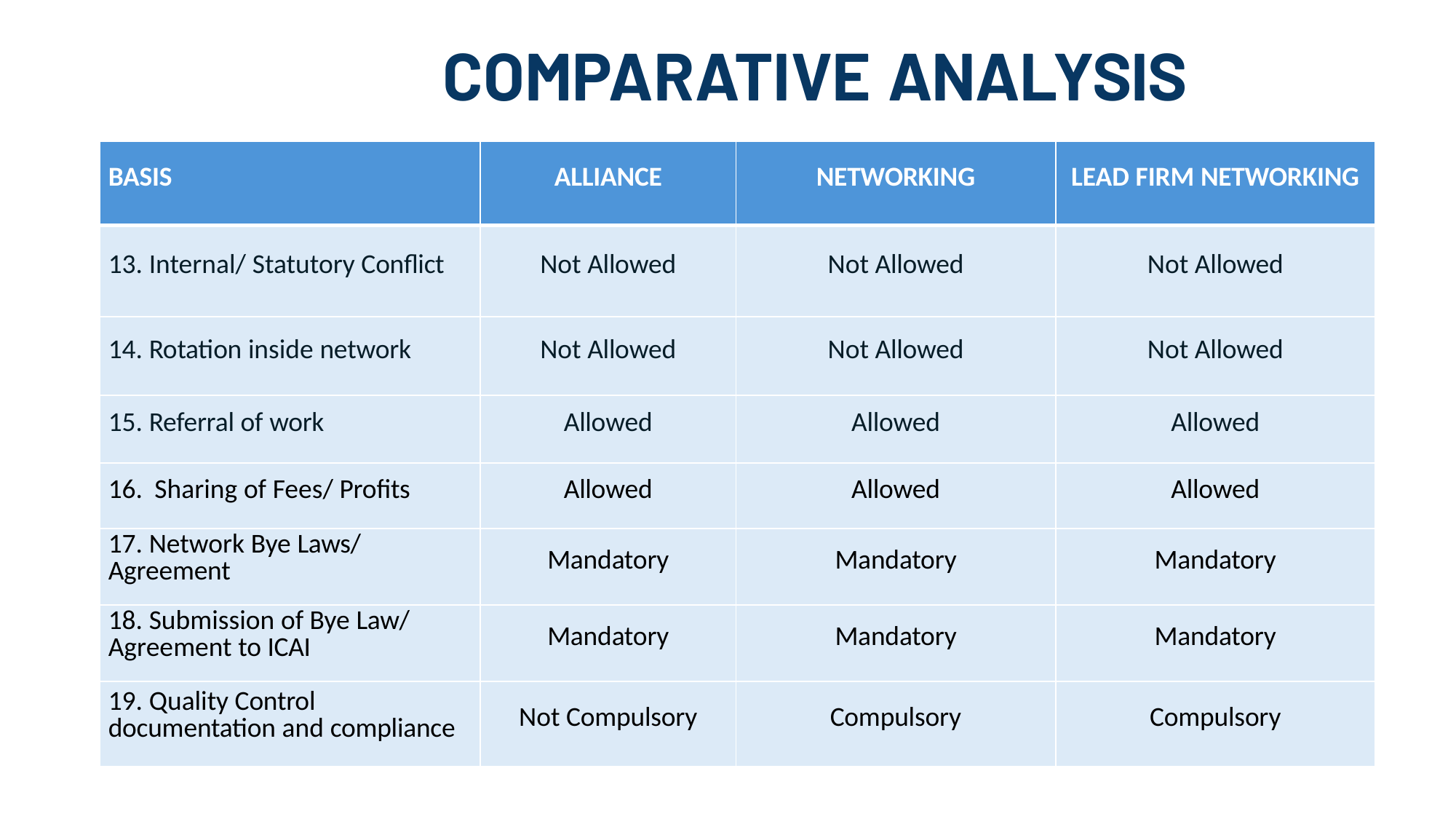

# Comparative Analysis
| BASIS | ALLIANCE | NETWORKING | LEAD FIRM NETWORKING |
| --- | --- | --- | --- |
| 13. Internal/ Statutory Conflict | Not Allowed | Not Allowed | Not Allowed |
| 14. Rotation inside network | Not Allowed | Not Allowed | Not Allowed |
| 15. Referral of work | Allowed | Allowed | Allowed |
| 16. Sharing of Fees/ Profits | Allowed | Allowed | Allowed |
| 17. Network Bye Laws/ Agreement | Mandatory | Mandatory | Mandatory |
| 18. Submission of Bye Law/ Agreement to ICAI | Mandatory | Mandatory | Mandatory |
| 19. Quality Control documentation and compliance | Not Compulsory | Compulsory | Compulsory |